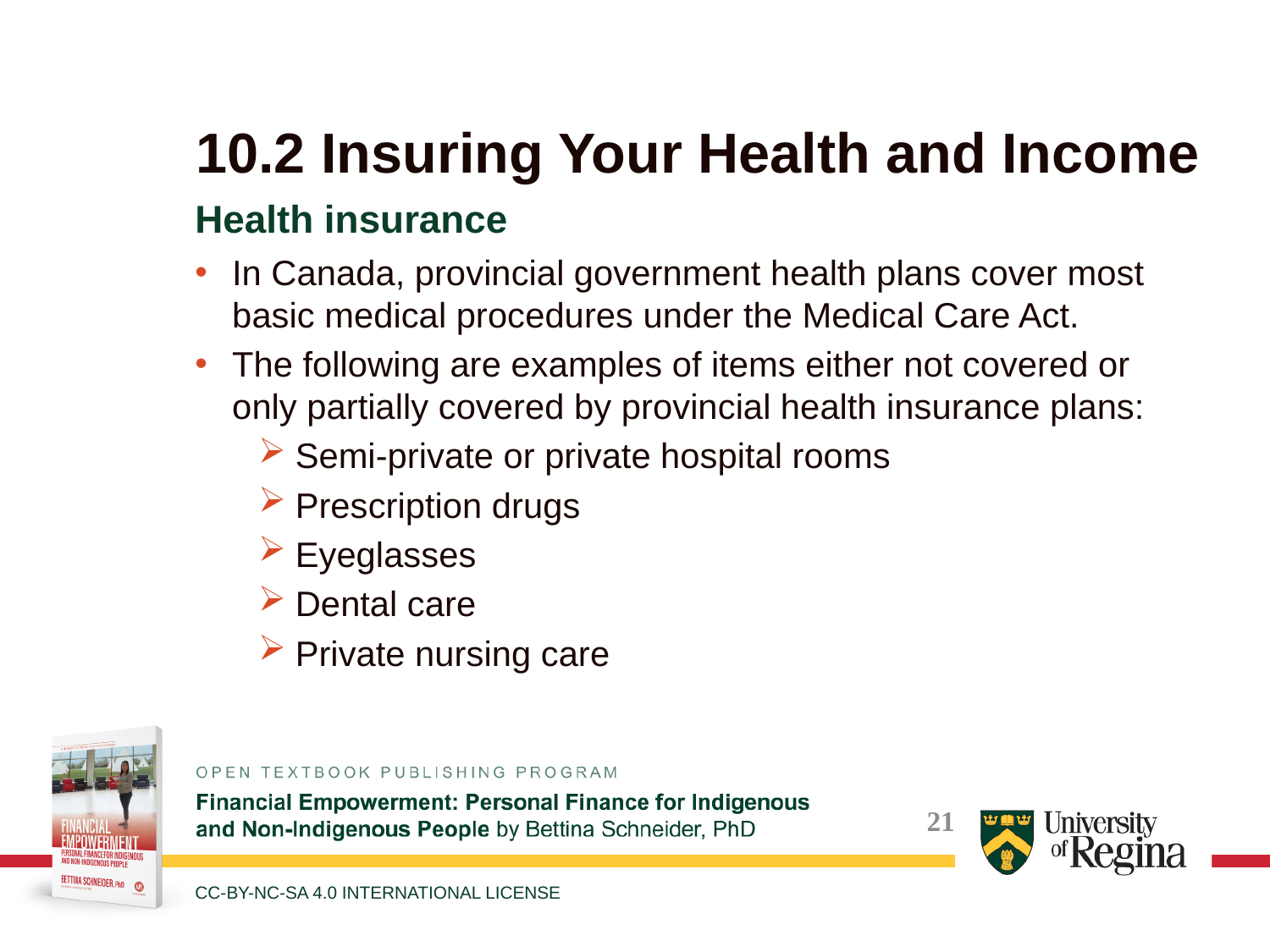

# 10.2 Insuring Your Health and Income
Health insurance
In Canada, provincial government health plans cover most basic medical procedures under the Medical Care Act.
The following are examples of items either not covered or only partially covered by provincial health insurance plans:
Semi-private or private hospital rooms
Prescription drugs
Eyeglasses
Dental care
Private nursing care
CC-BY-NC-SA 4.0 INTERNATIONAL LICENSE